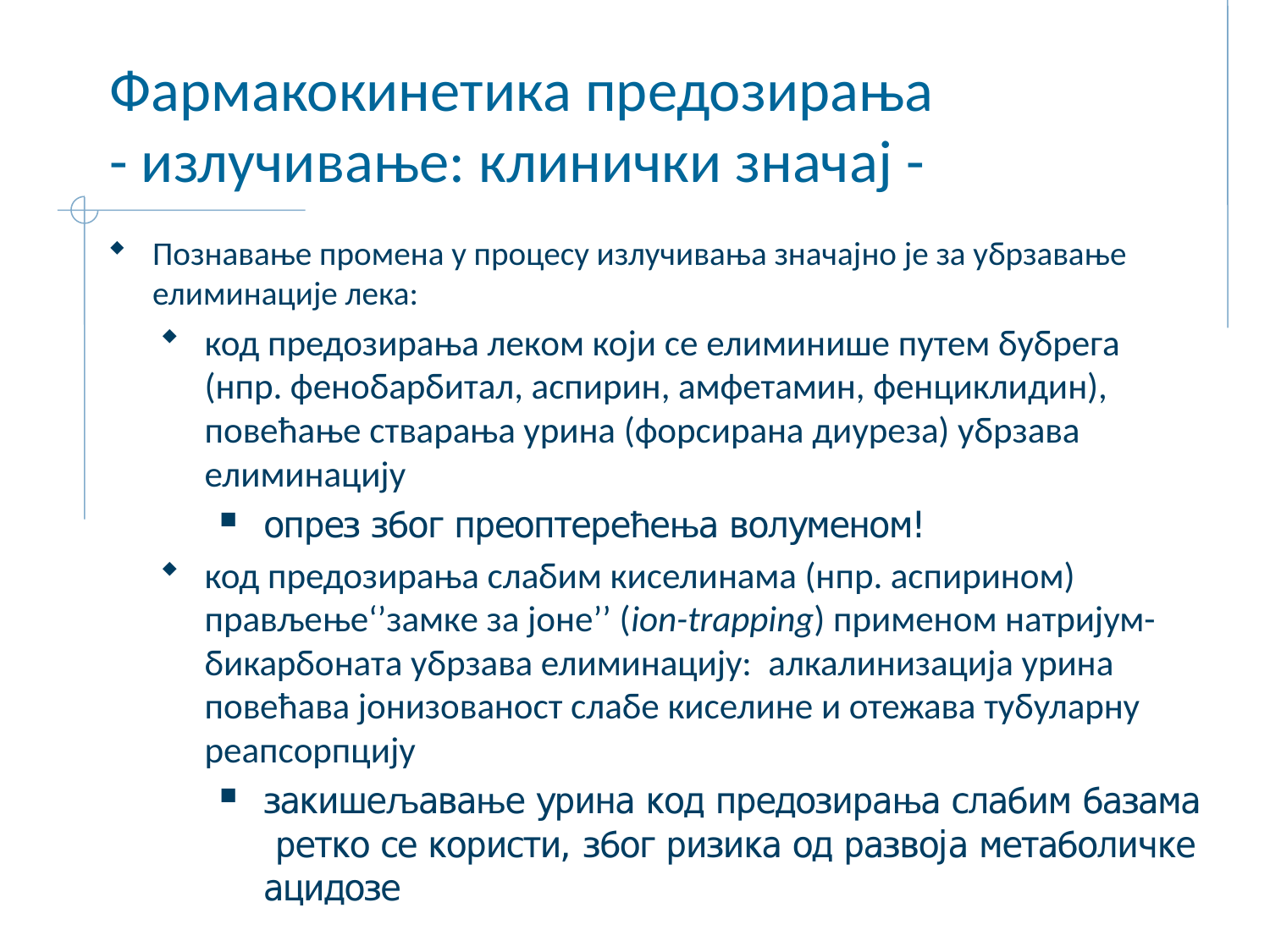

# Фармакокинетика предозирања - излучивање: клинички значај -
Познавање промена у процесу излучивања значајно је за убрзавање елиминације лека:
код предозирања леком који се елиминише путем бубрега (нпр. фенобарбитал, аспирин, амфетамин, фенциклидин), повећање стварања урина (форсирана диуреза) убрзава елиминацију
опрез због преоптерећења волуменом!
код предозирања слабим киселинама (нпр. аспирином) прављење‘’замке за јоне’’ (ion-trapping) применом натријум-бикарбоната убрзава елиминацију:  алкалинизација урина повећава јонизованост слабе киселине и отежава тубуларну реапсорпцију
закишељавање урина код предозирања слабим базама  ретко се користи, због ризика од развоја метаболичке ацидозе